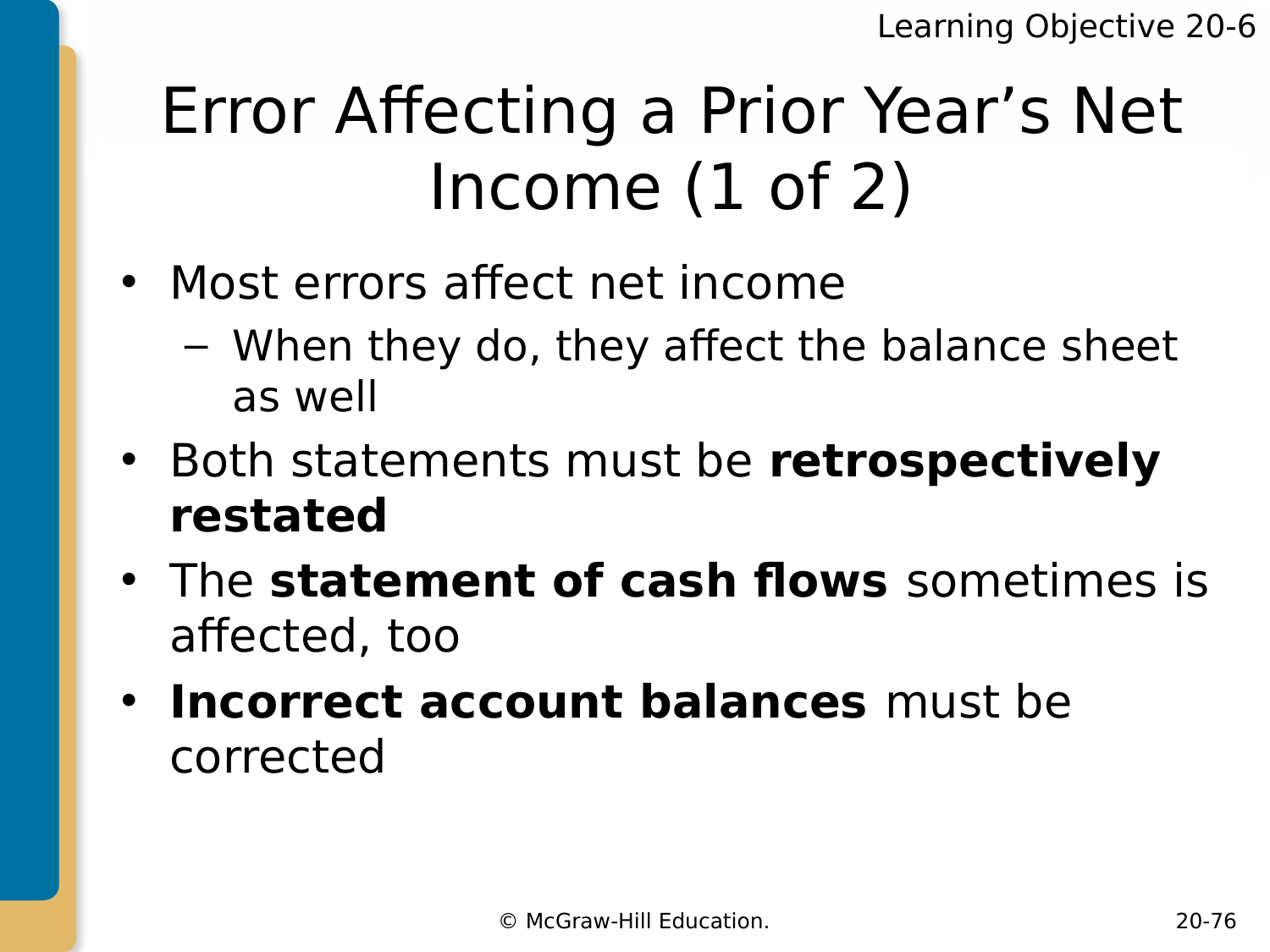

Learning Objective 20-6
# Error Affecting a Prior Year’s Net Income (1 of 2)
Most errors affect net income
When they do, they affect the balance sheet as well
Both statements must be retrospectively restated
The statement of cash flows sometimes is affected, too
Incorrect account balances must be corrected